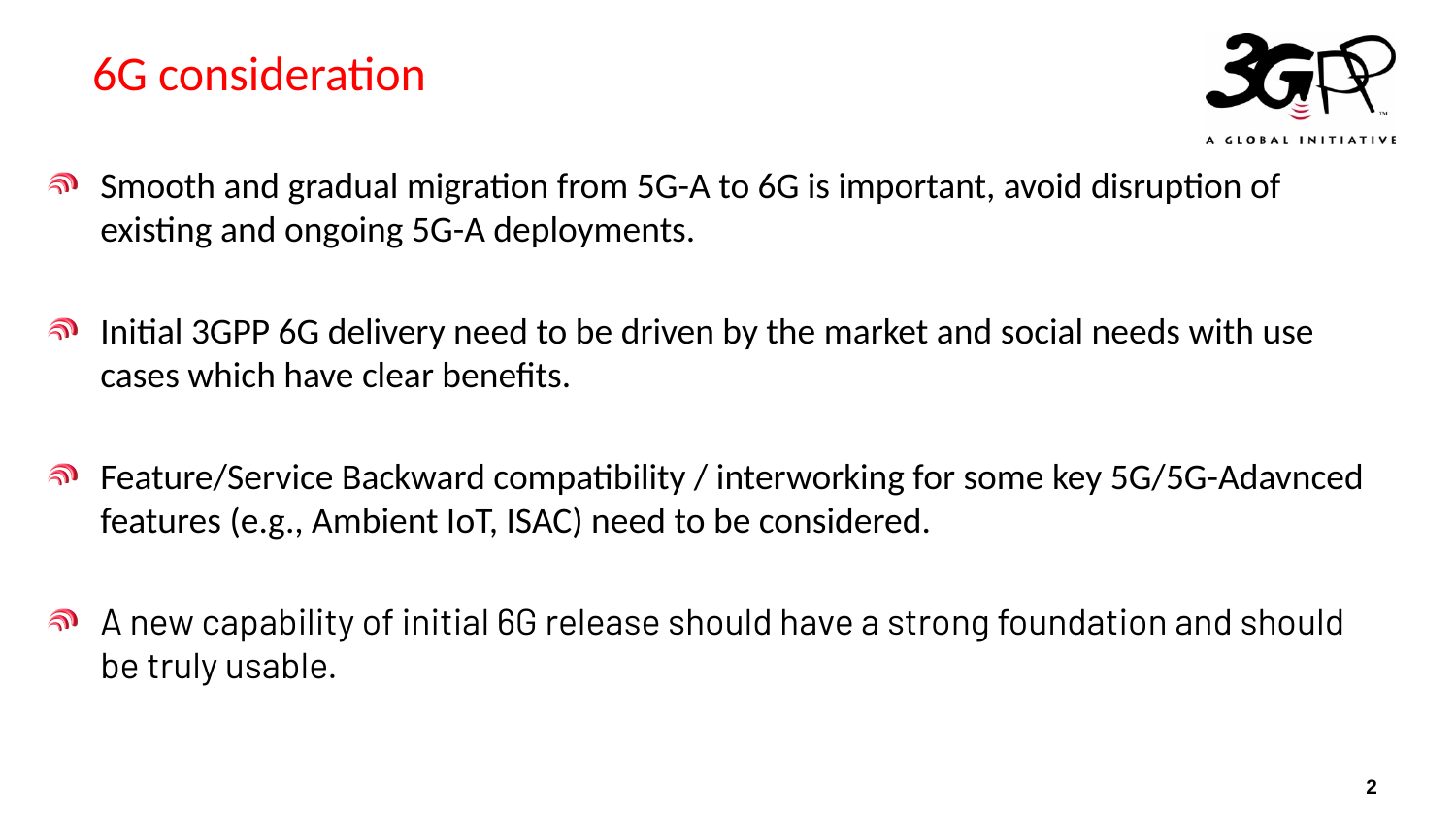

# 6G consideration
Smooth and gradual migration from 5G-A to 6G is important, avoid disruption of existing and ongoing 5G-A deployments.

Initial 3GPP 6G delivery need to be driven by the market and social needs with use cases which have clear benefits.

Feature/Service Backward compatibility / interworking for some key 5G/5G-Adavnced features (e.g., Ambient IoT, ISAC) need to be considered.

A new capability of initial 6G release should have a strong foundation and should be truly usable.